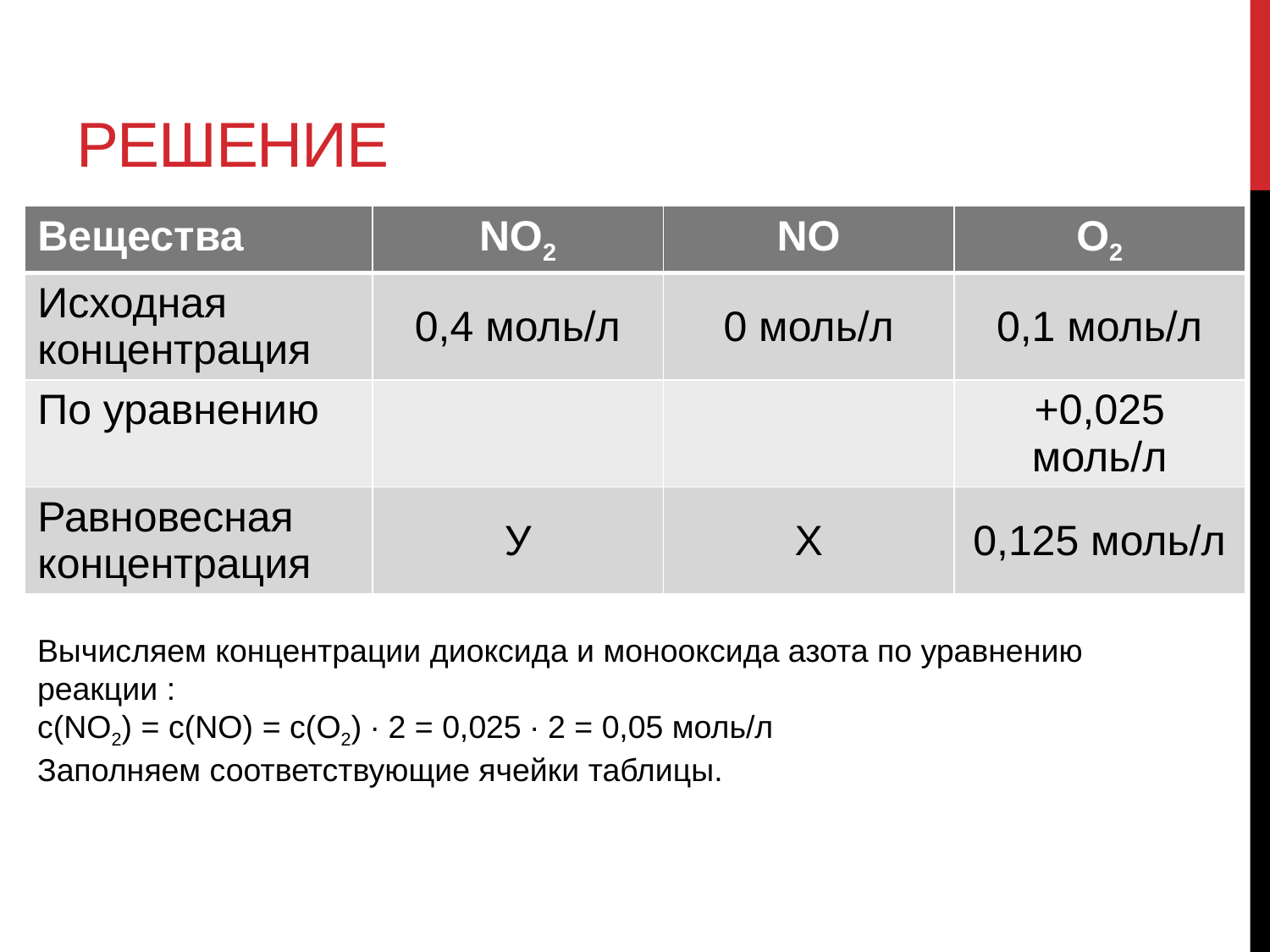

# решение
| Вещества | NO2 | NO | O2 |
| --- | --- | --- | --- |
| Исходная концентрация | 0,4 моль/л | 0 моль/л | 0,1 моль/л |
| По уравнению |  |  | +0,025 моль/л |
| Равновесная концентрация | У | Х | 0,125 моль/л |

Вычисляем концентрации диоксида и монооксида азота по уравнению реакции :
с(NO2) = с(NO) = с(O2) ∙ 2 = 0,025 ∙ 2 = 0,05 моль/л
Заполняем соответствующие ячейки таблицы.